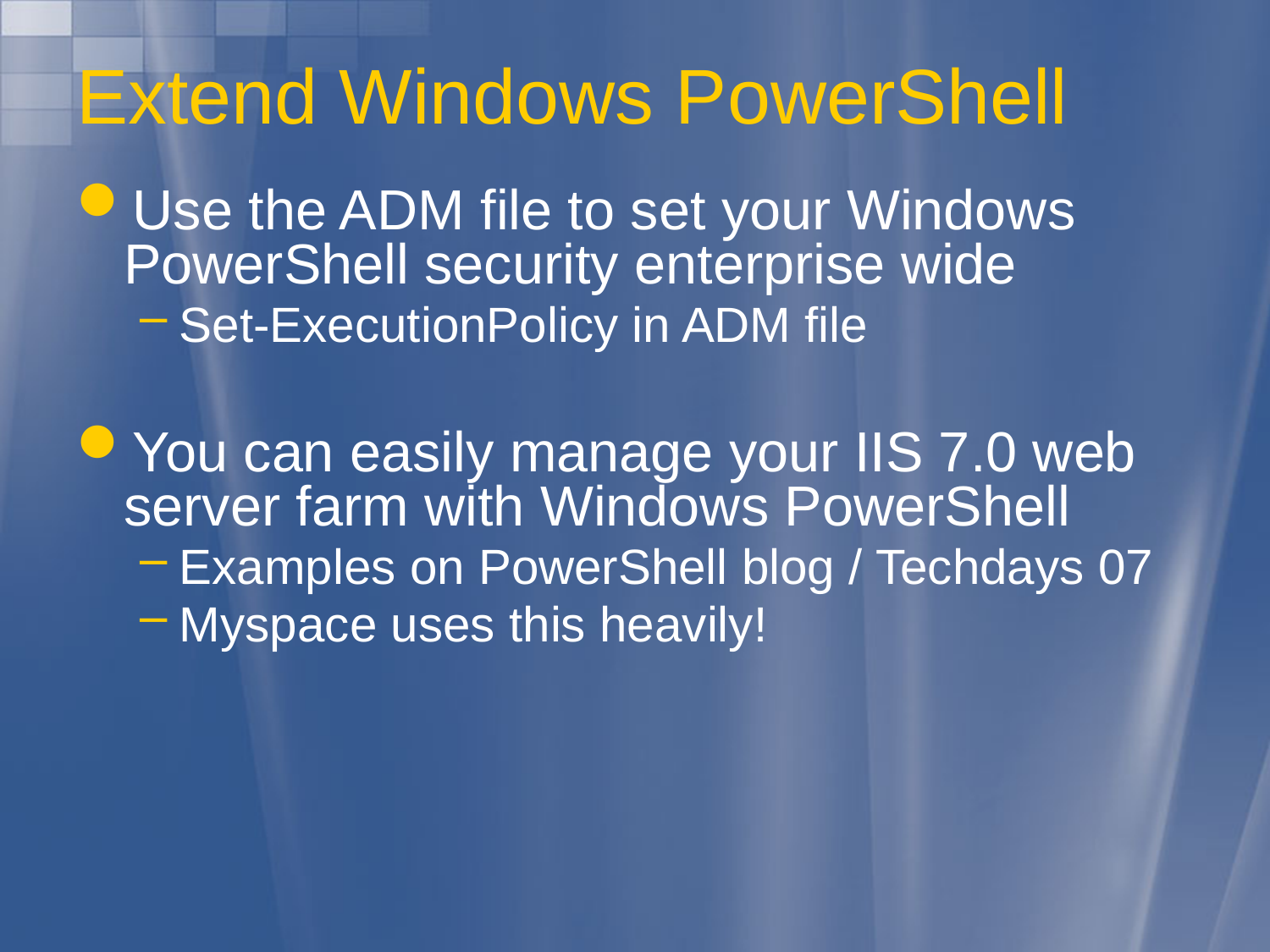

# Extend Windows PowerShell
Use the ADM file to set your Windows PowerShell security enterprise wide
Set-ExecutionPolicy in ADM file

You can easily manage your IIS 7.0 web server farm with Windows PowerShell
Examples on PowerShell blog / Techdays 07
Myspace uses this heavily!